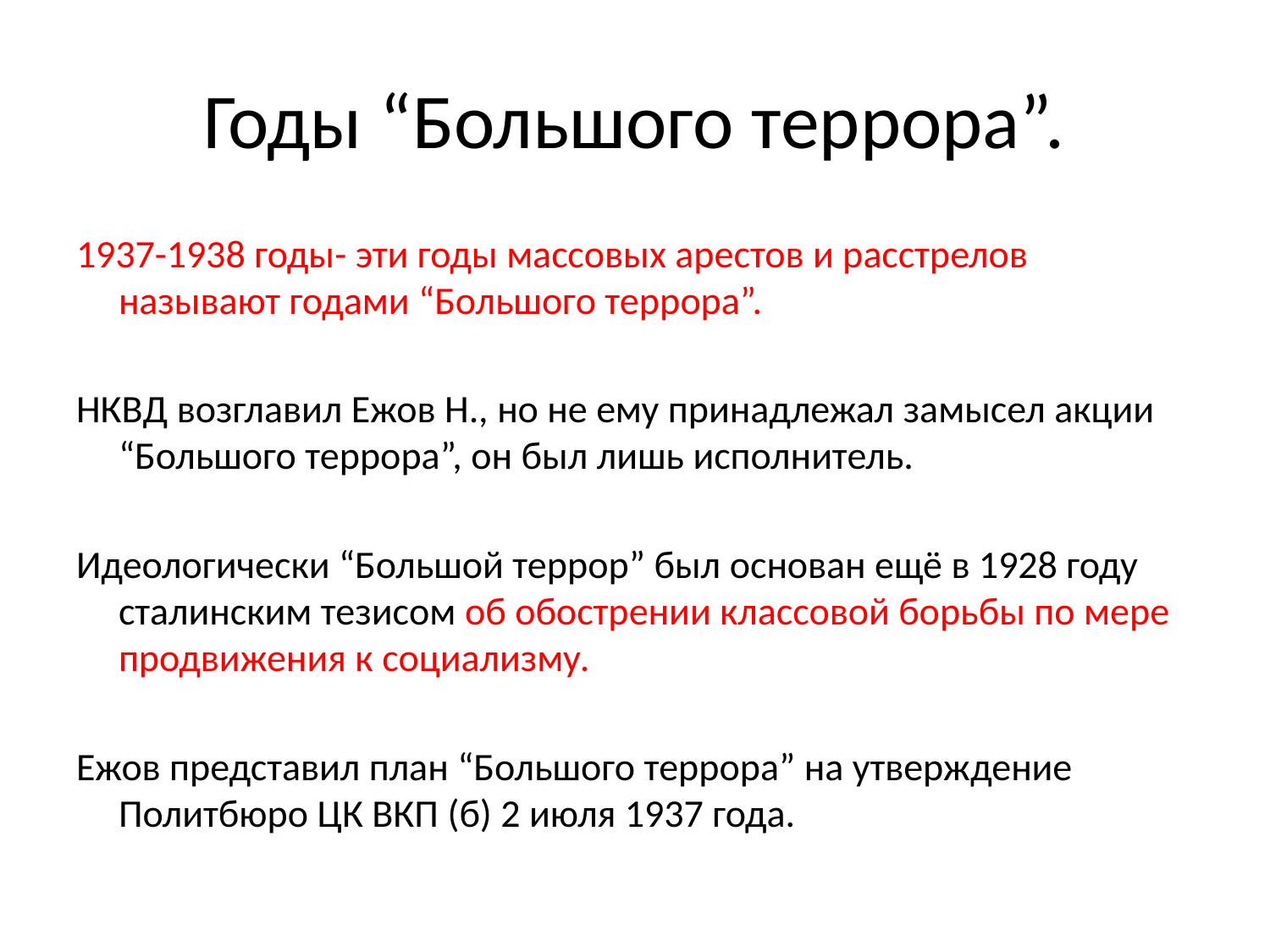

# Годы “Большого террора”.
1937-1938 годы- эти годы массовых арестов и расстрелов называют годами “Большого террора”.

НКВД возглавил Ежов Н., но не ему принадлежал замысел акции “Большого террора”, он был лишь исполнитель.

Идеологически “Большой террор” был основан ещё в 1928 году сталинским тезисом об обострении классовой борьбы по мере продвижения к социализму.

Ежов представил план “Большого террора” на утверждение Политбюро ЦК ВКП (б) 2 июля 1937 года.